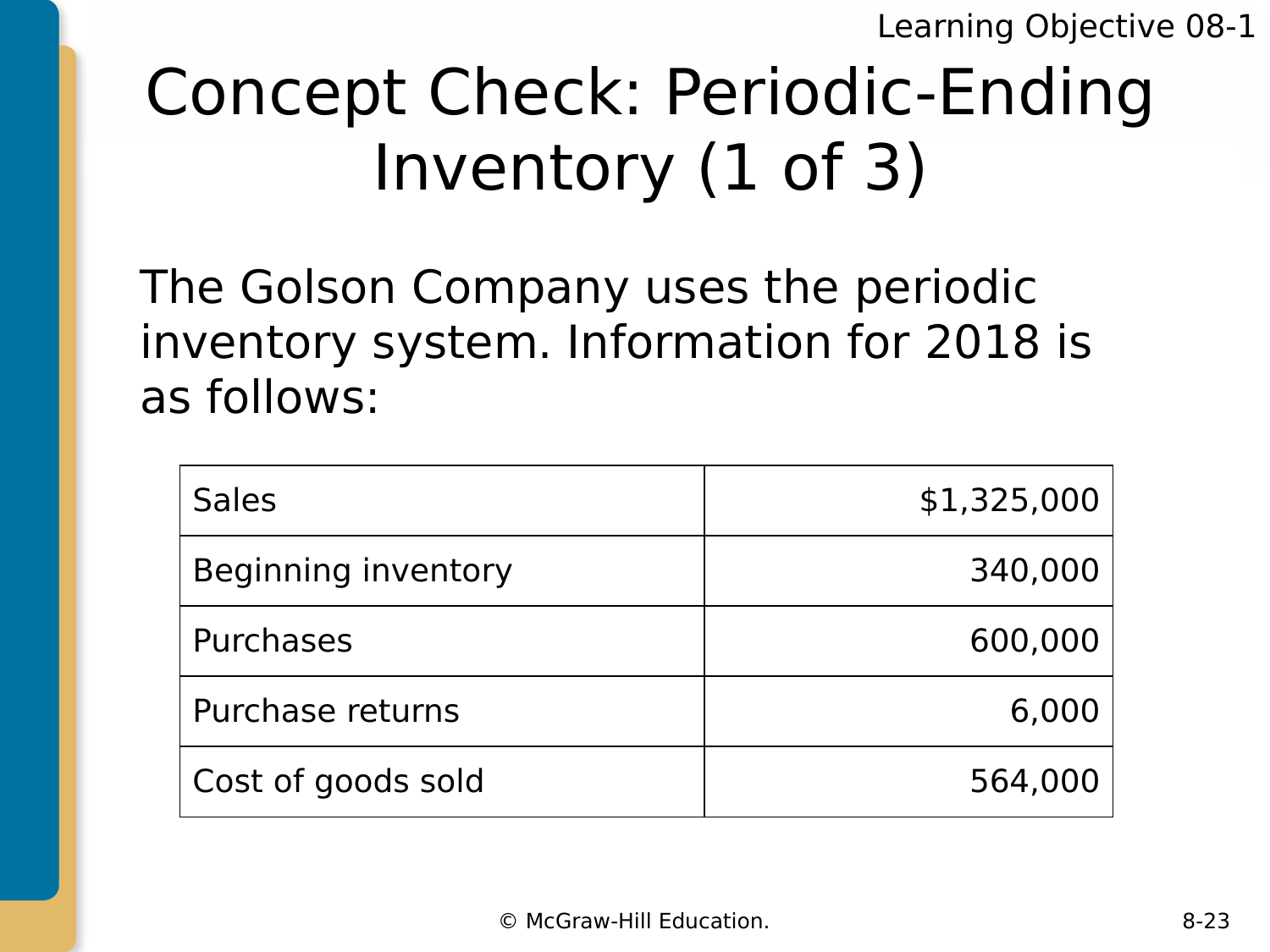

Learning Objective 08-1
# Concept Check: Periodic-Ending Inventory (1 of 3)
The Golson Company uses the periodic inventory system. Information for 2018 is as follows:
| Sales | $1,325,000 |
| --- | --- |
| Beginning inventory | 340,000 |
| Purchases | 600,000 |
| Purchase returns | 6,000 |
| Cost of goods sold | 564,000 |